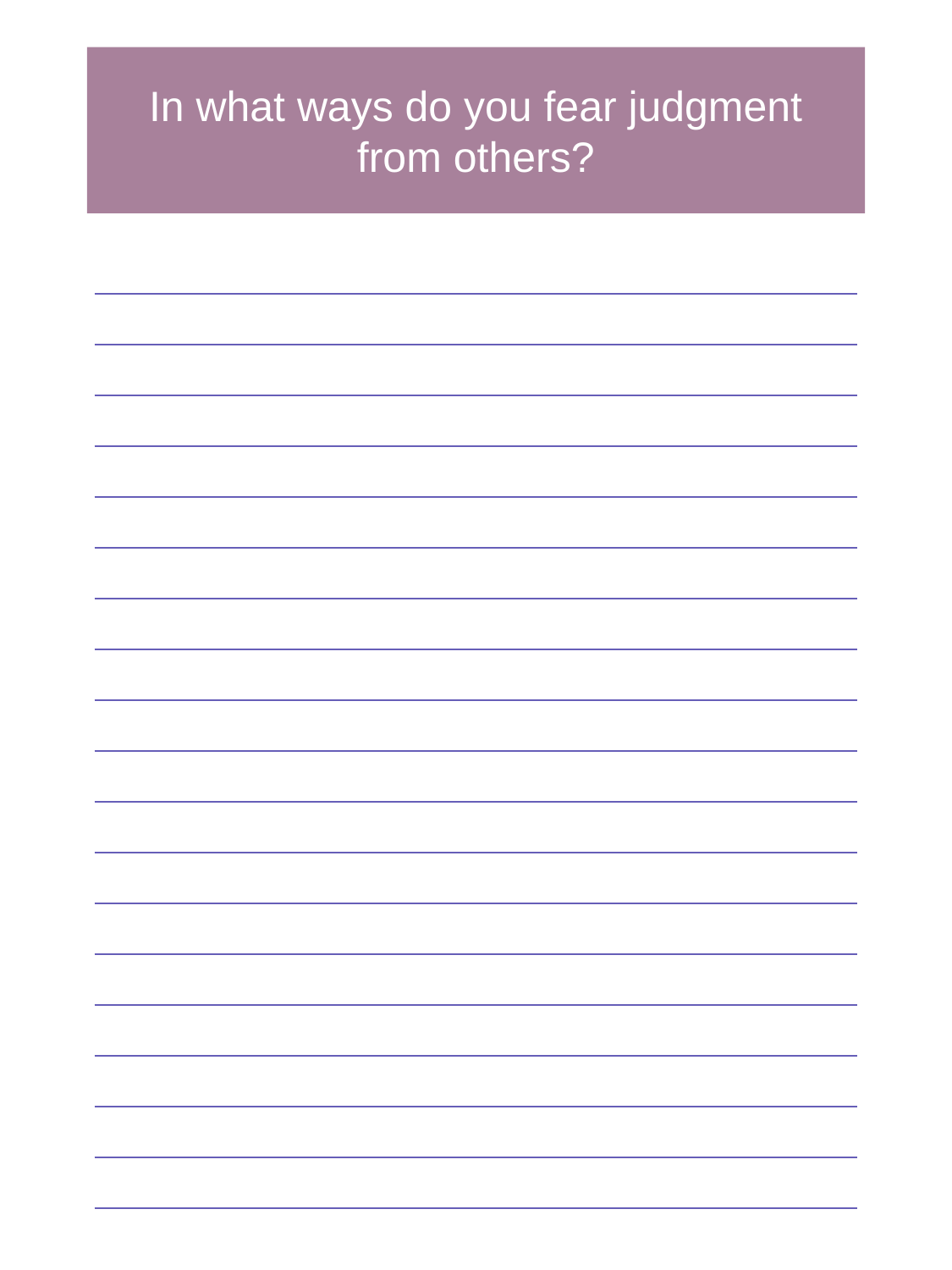

In what ways do you fear judgment from others?
|  |
| --- |
|  |
|  |
|  |
|  |
|  |
|  |
|  |
|  |
|  |
|  |
|  |
|  |
|  |
|  |
|  |
|  |
|  |